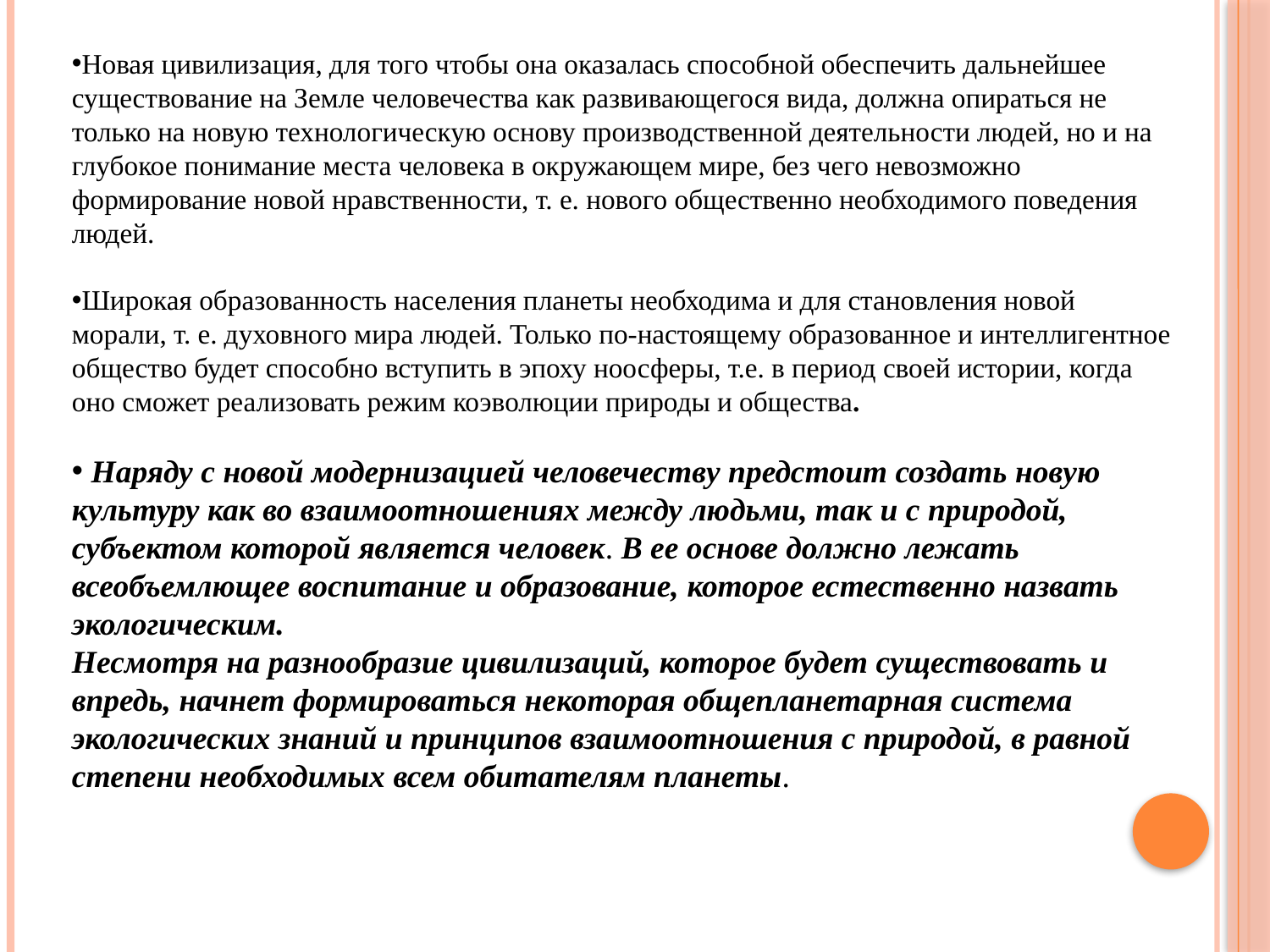

Новая цивилизация, для того чтобы она оказалась способной обеспечить дальнейшее существование на Земле человечества как развивающегося вида, должна опираться не только на новую технологическую основу производственной деятельности людей, но и на глубокое понимание места человека в окружающем мире, без чего невозможно формирование новой нравственности, т. е. нового общественно необходимого поведения людей.

Широкая образованность населения планеты необходима и для становления новой морали, т. е. духовного мира людей. Только по-настоящему образованное и интеллигентное общество будет способно вступить в эпоху ноосферы, т.е. в период своей истории, когда оно сможет реализовать режим коэволюции природы и общества.

 Наряду с новой модернизацией человечеству предстоит создать новую культуру как во взаимоотношениях между людьми, так и с природой, субъектом которой является человек. В ее основе должно лежать всеобъемлющее воспитание и образование, которое естественно назвать экологическим. 
Несмотря на разнообразие цивилизаций, которое будет существовать и впредь, начнет формироваться некоторая общепланетарная система экологических знаний и принципов взаимоотношения с природой, в равной степени необходимых всем обитателям планеты.